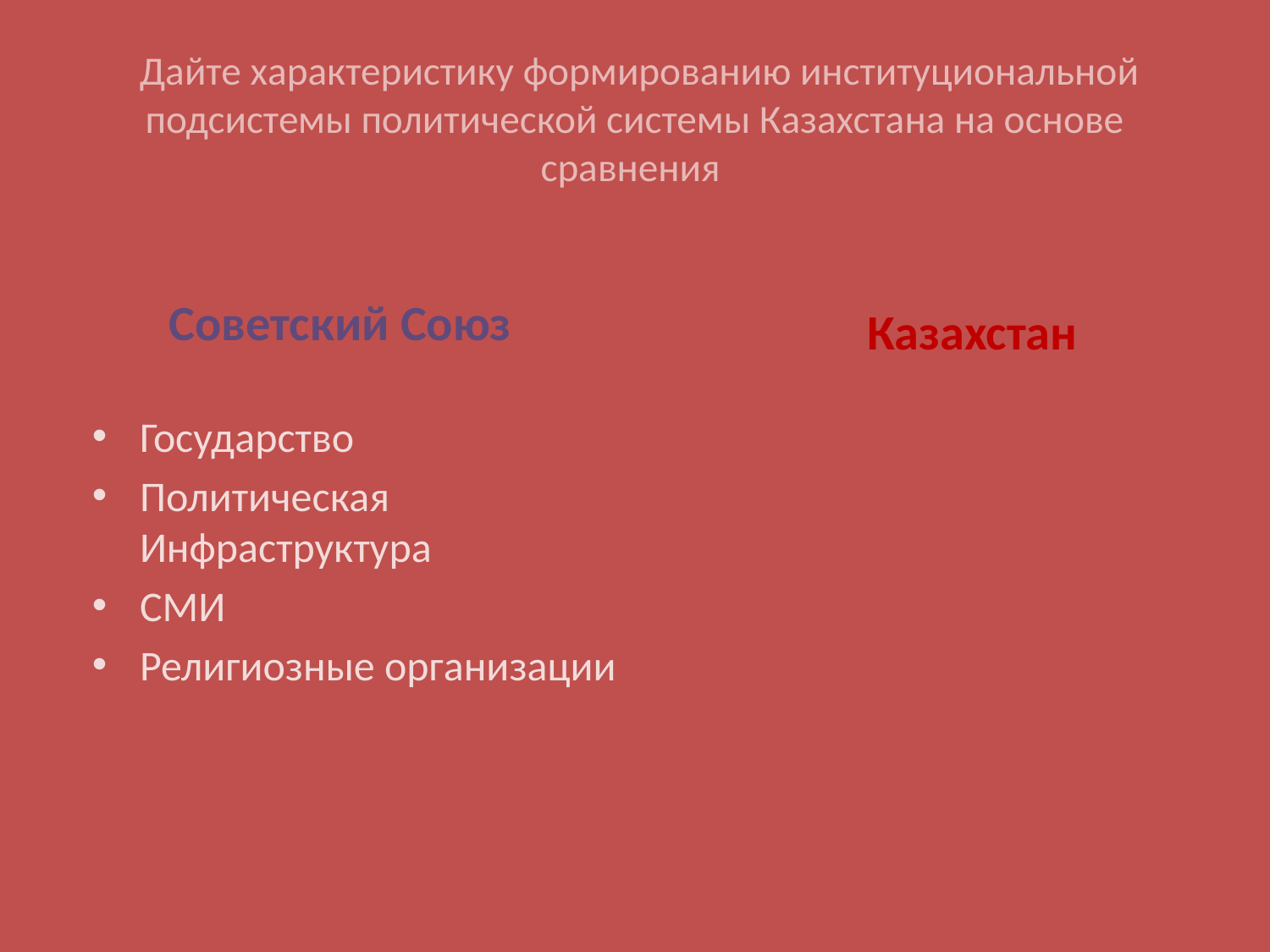

# Дайте характеристику формированию институциональной подсистемы политической системы Казахстана на основе сравнения
Советский Союз
                      Казахстан

Государство
Политическая Инфраструктура
СМИ
Религиозные организации